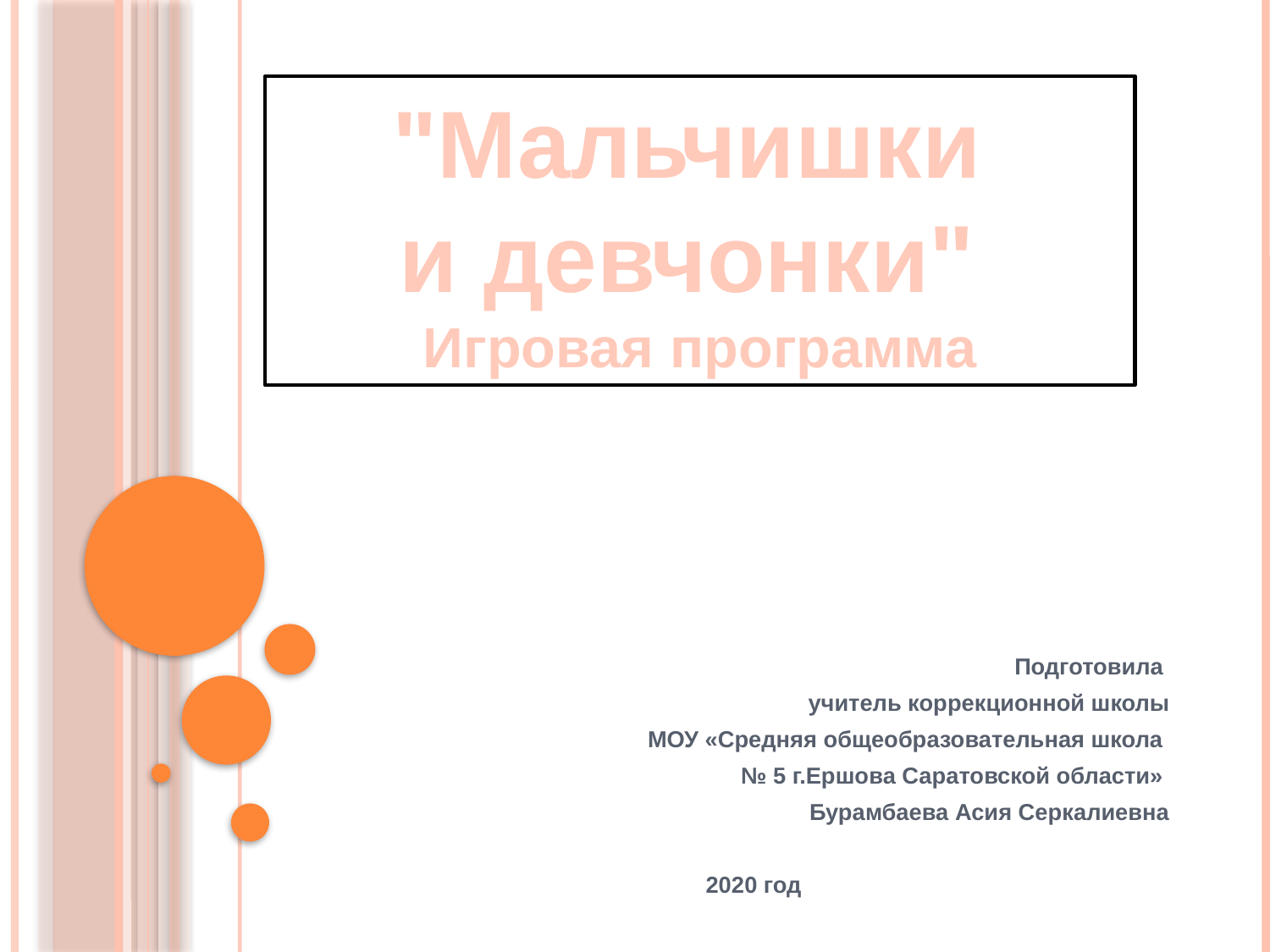

"Мальчишки
и девчонки"
Игровая программа
Подготовила
учитель коррекционной школы
 МОУ «Средняя общеобразовательная школа
№ 5 г.Ершова Саратовской области»
Бурамбаева Асия Серкалиевна

2020 год